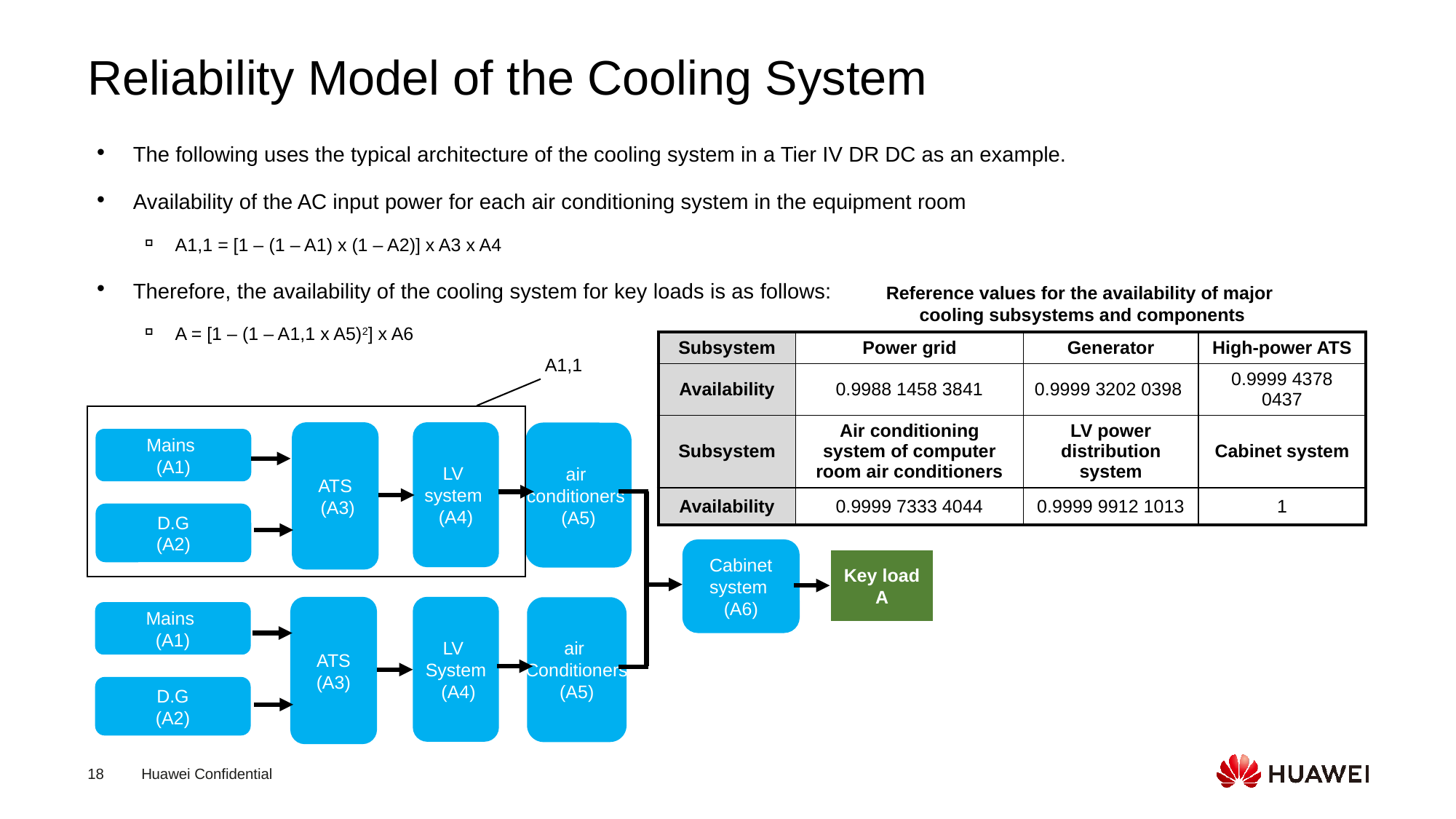

# Reliability Model of the Cooling System
The following uses the typical architecture of the cooling system in a Tier IV DR DC as an example.
Availability of the AC input power for each air conditioning system in the equipment room
A1,1 = [1 – (1 – A1) x (1 – A2)] x A3 x A4
Therefore, the availability of the cooling system for key loads is as follows:
A = [1 – (1 – A1,1 x A5)2] x A6
Reference values for the availability of major
cooling subsystems and components
| Subsystem | Power grid | Generator | High-power ATS |
| --- | --- | --- | --- |
| Availability | 0.9988 1458 3841 | 0.9999 3202 0398 | 0.9999 4378 0437 |
| Subsystem | Air conditioning system of computer room air conditioners | LV power distribution system | Cabinet system |
| Availability | 0.9999 7333 4044 | 0.9999 9912 1013 | 1 |
A1,1

ATS
 (A3)
LV
system
(A4)
air
conditioners
(A5)
Mains
(A1)
D.G
(A2)
Cabinet system
(A6)
Key load A
ATS (A3)
LV
System
 (A4)
air
Conditioners
(A5)
Mains
(A1)
D.G
(A2)